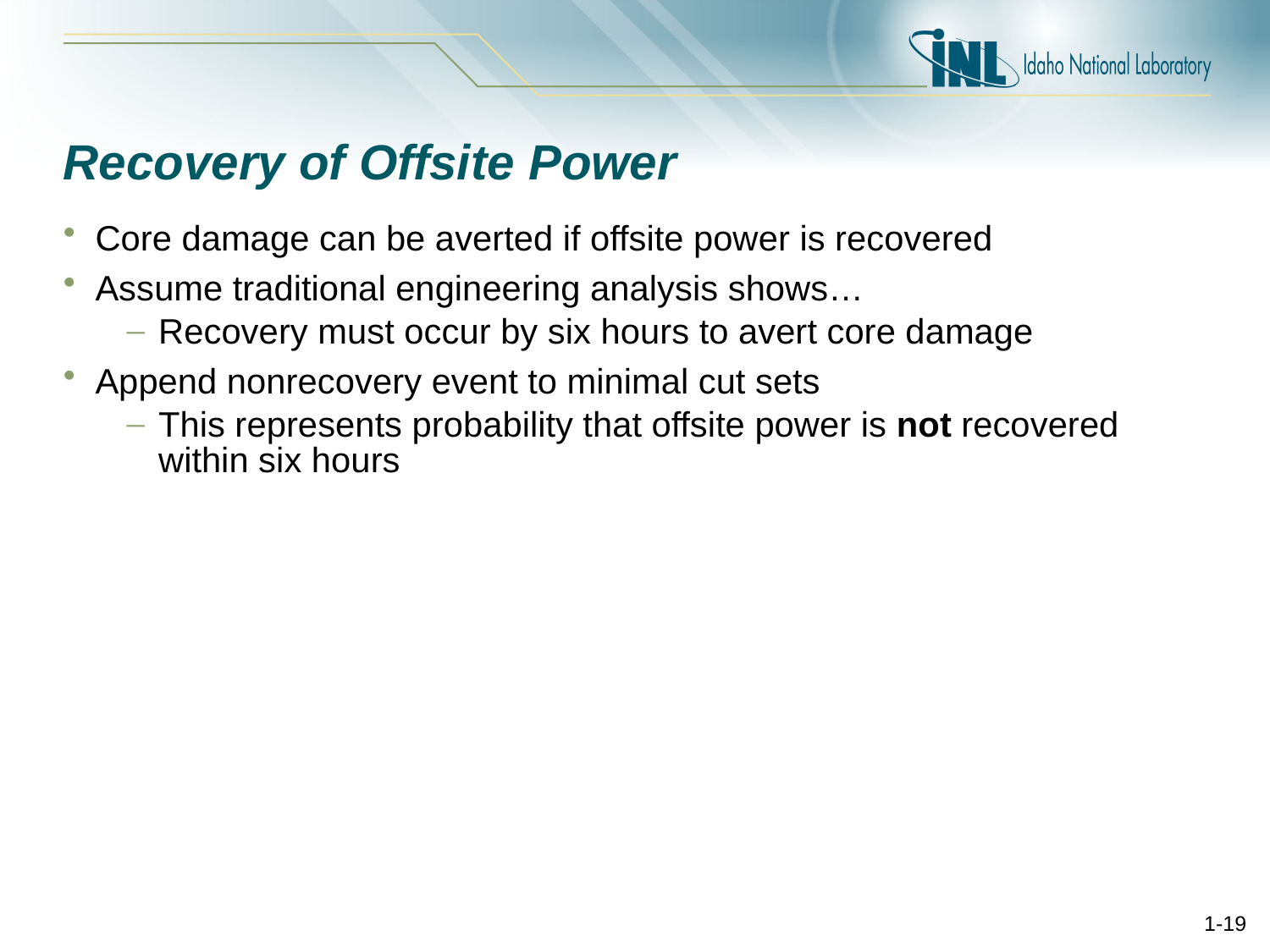

# Recovery of Offsite Power
Core damage can be averted if offsite power is recovered
Assume traditional engineering analysis shows…
Recovery must occur by six hours to avert core damage
Append nonrecovery event to minimal cut sets
This represents probability that offsite power is not recovered within six hours
1-19